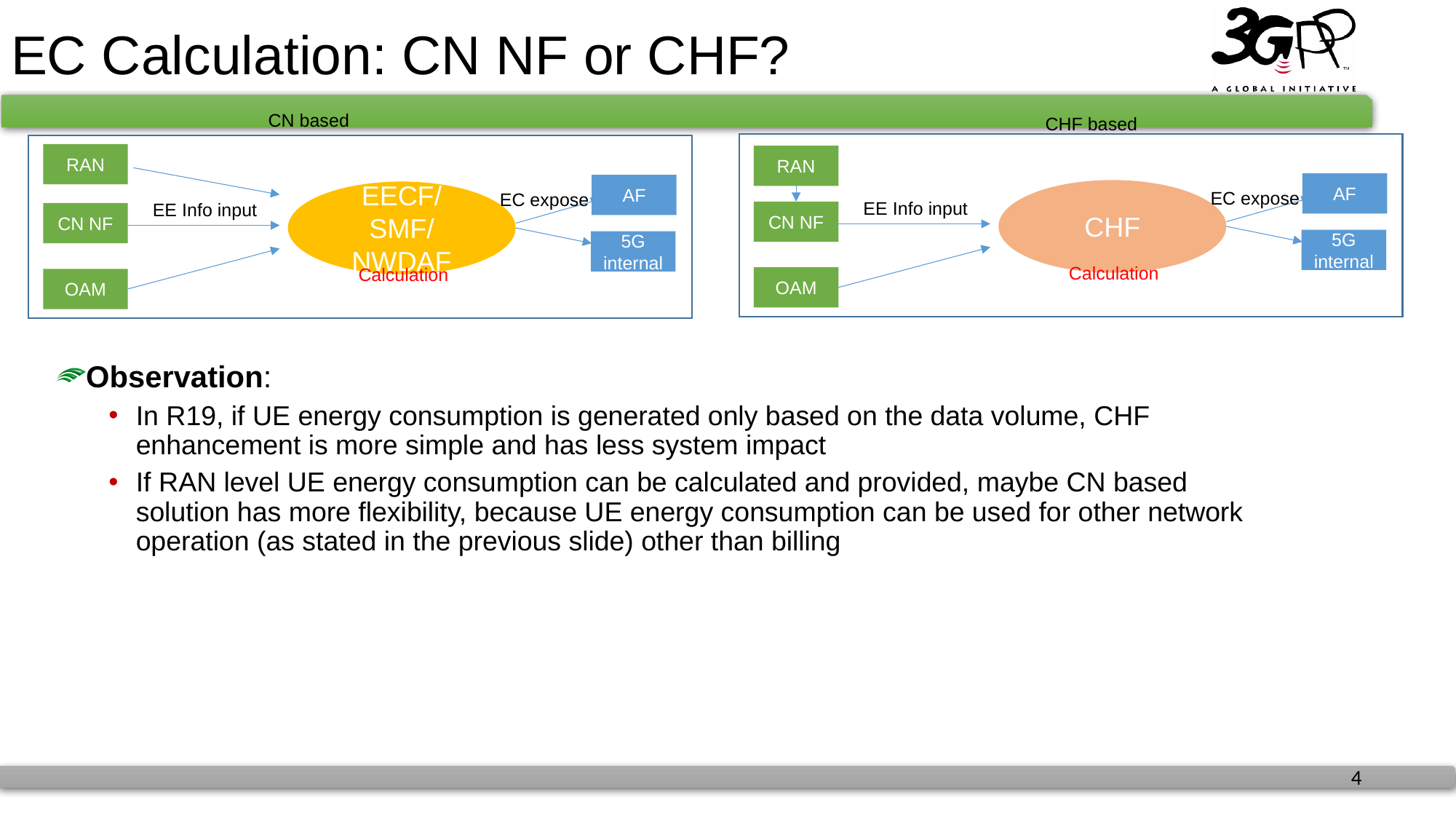

# EC Calculation: CN NF or CHF?
CN based
CHF based

RAN
RAN
AF
AF
CHF
EC expose
EECF/SMF/NWDAF
EC expose
EE Info input
EE Info input
CN NF
CN NF
5G internal
5G internal
Calculation
Calculation
OAM
OAM
Observation:
In R19, if UE energy consumption is generated only based on the data volume, CHF enhancement is more simple and has less system impact
If RAN level UE energy consumption can be calculated and provided, maybe CN based solution has more flexibility, because UE energy consumption can be used for other network operation (as stated in the previous slide) other than billing